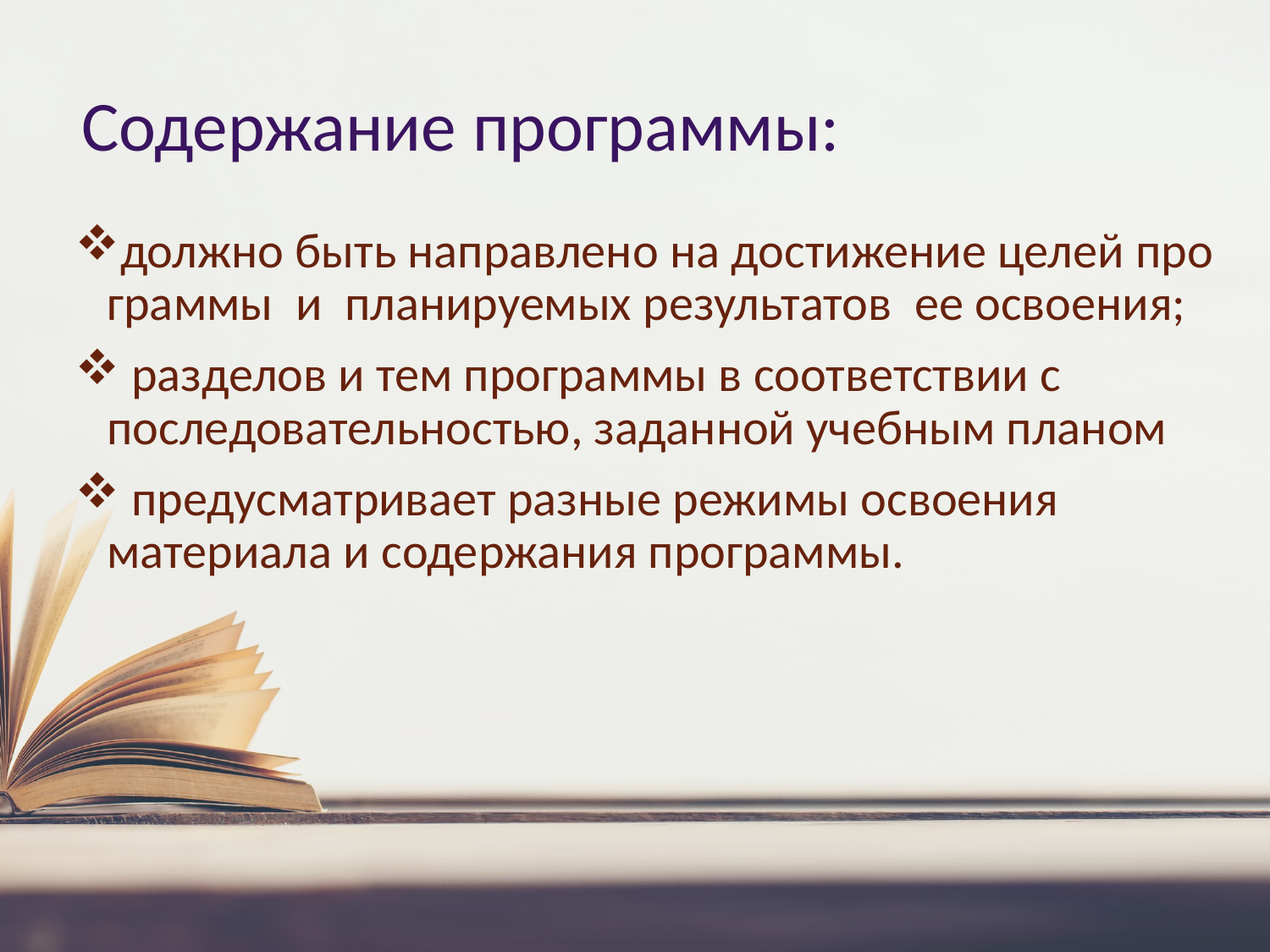

# Содержание программы:
должно быть направлено на достижение целей программы  и  планируемых результатов  ее освоения;
 разделов и тем программы в соответствии с последовательностью, заданной учебным планом
 предусматривает разные режимы освоения материала и содержания программы.